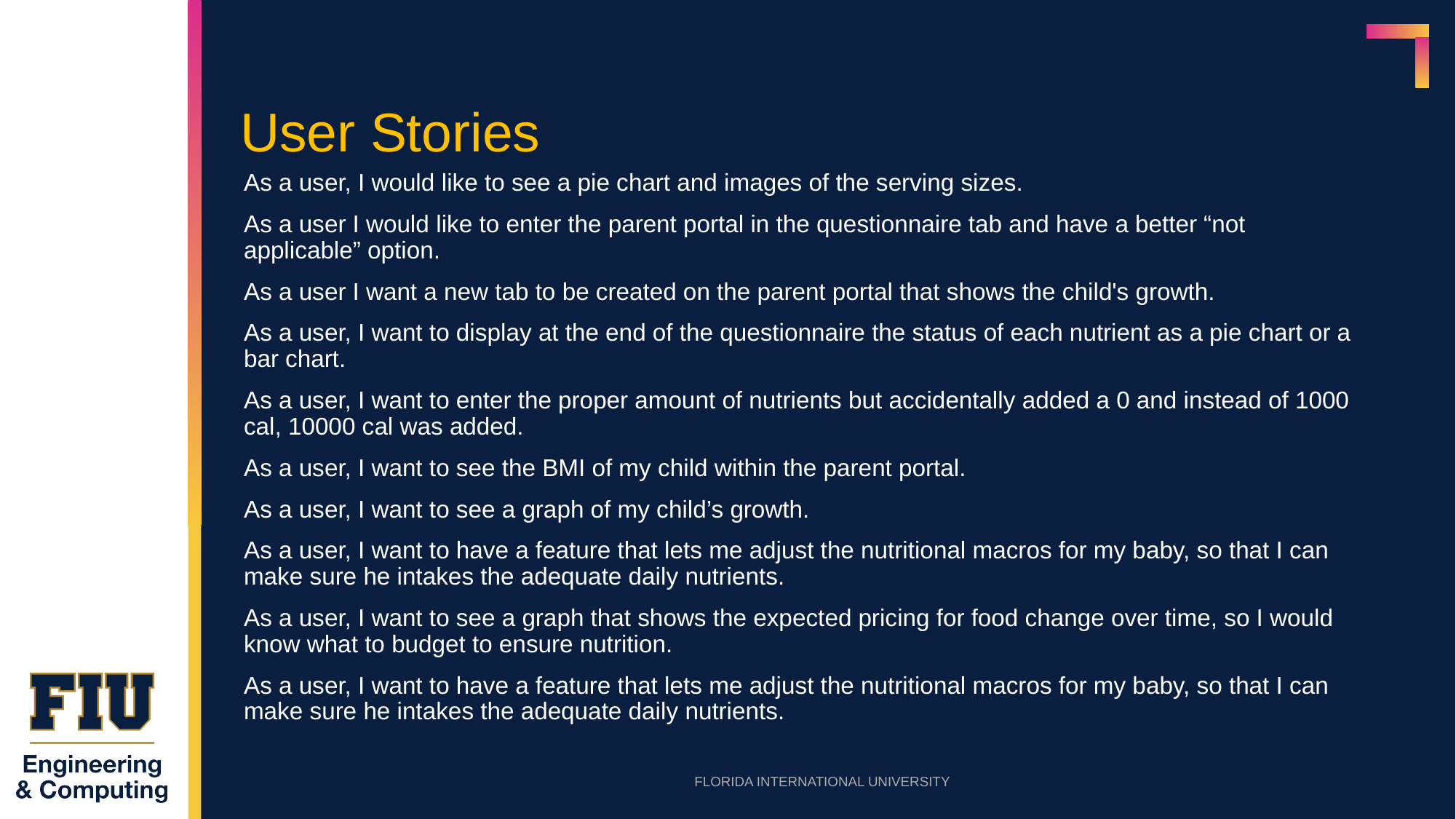

# User Stories
As a user, I would like to see a pie chart and images of the serving sizes.
As a user I would like to enter the parent portal in the questionnaire tab and have a better “not applicable” option.
As a user I want a new tab to be created on the parent portal that shows the child's growth.
As a user, I want to display at the end of the questionnaire the status of each nutrient as a pie chart or a bar chart.
As a user, I want to enter the proper amount of nutrients but accidentally added a 0 and instead of 1000 cal, 10000 cal was added.
As a user, I want to see the BMI of my child within the parent portal.
As a user, I want to see a graph of my child’s growth.
As a user, I want to have a feature that lets me adjust the nutritional macros for my baby, so that I can make sure he intakes the adequate daily nutrients.
As a user, I want to see a graph that shows the expected pricing for food change over time, so I would know what to budget to ensure nutrition.
As a user, I want to have a feature that lets me adjust the nutritional macros for my baby, so that I can make sure he intakes the adequate daily nutrients.